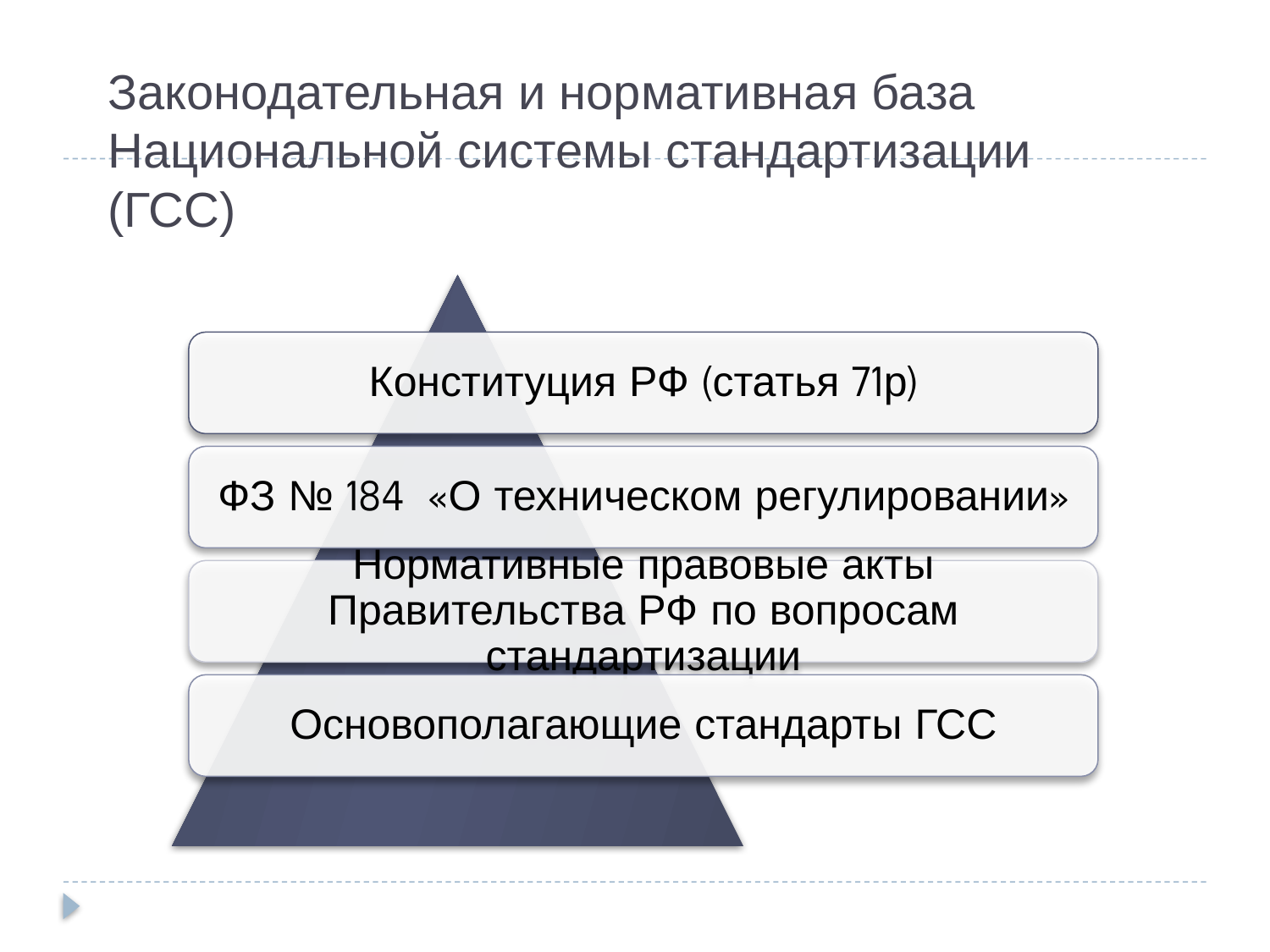

# Законодательная и нормативная база Национальной системы стандартизации (ГСС)
Конституция РФ (статья 71р)
ФЗ № 184  «О техническом регулировании»
Нормативные правовые акты Правительства РФ по вопросам стандартизации
Основополагающие стандарты ГСС